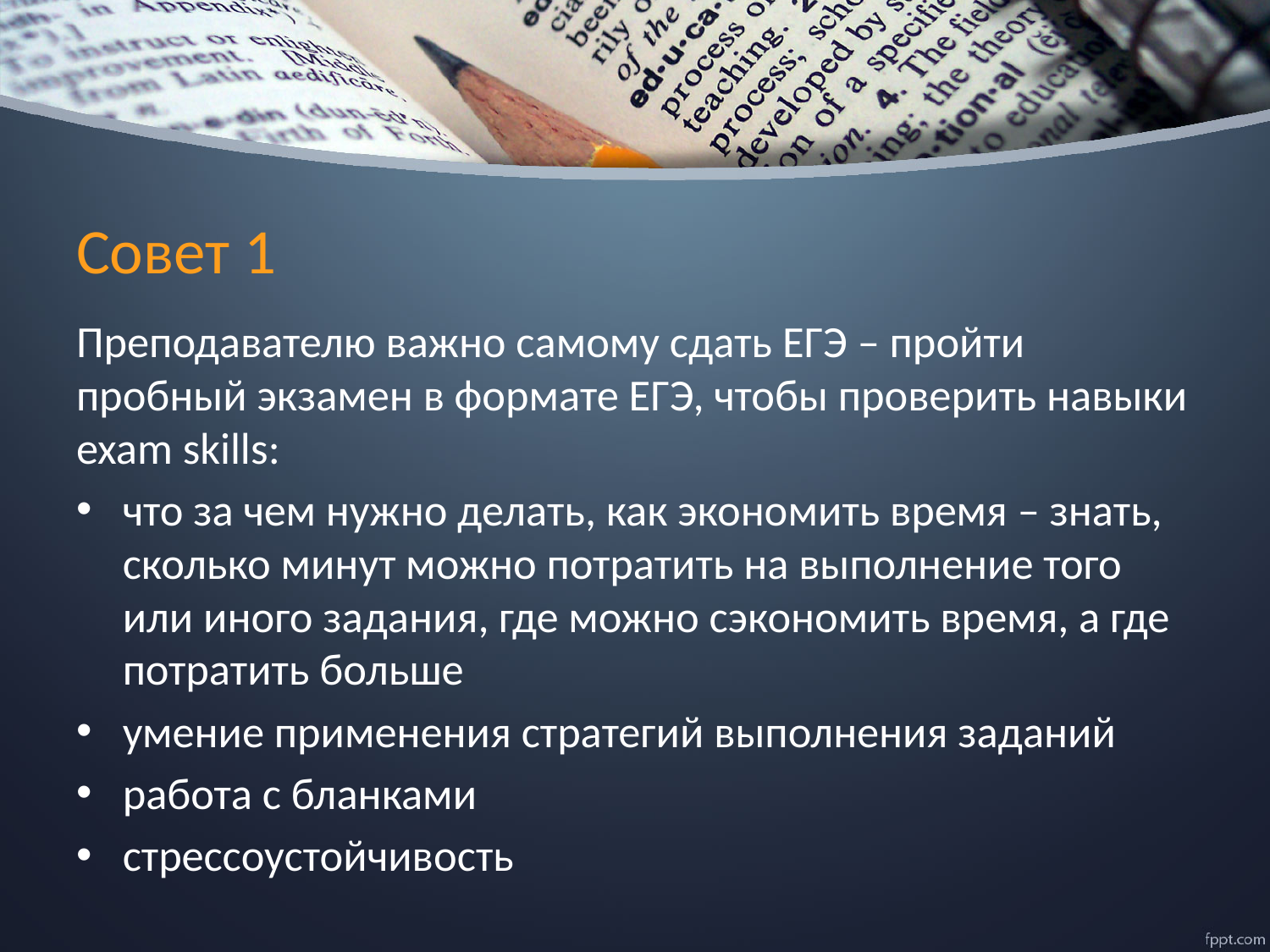

# Совет 1
Преподавателю важно самому сдать ЕГЭ – пройти пробный экзамен в формате ЕГЭ, чтобы проверить навыки exam skills:
что за чем нужно делать, как экономить время – знать, сколько минут можно потратить на выполнение того или иного задания, где можно сэкономить время, а где потратить больше
умение применения стратегий выполнения заданий
работа с бланками
стрессоустойчивость